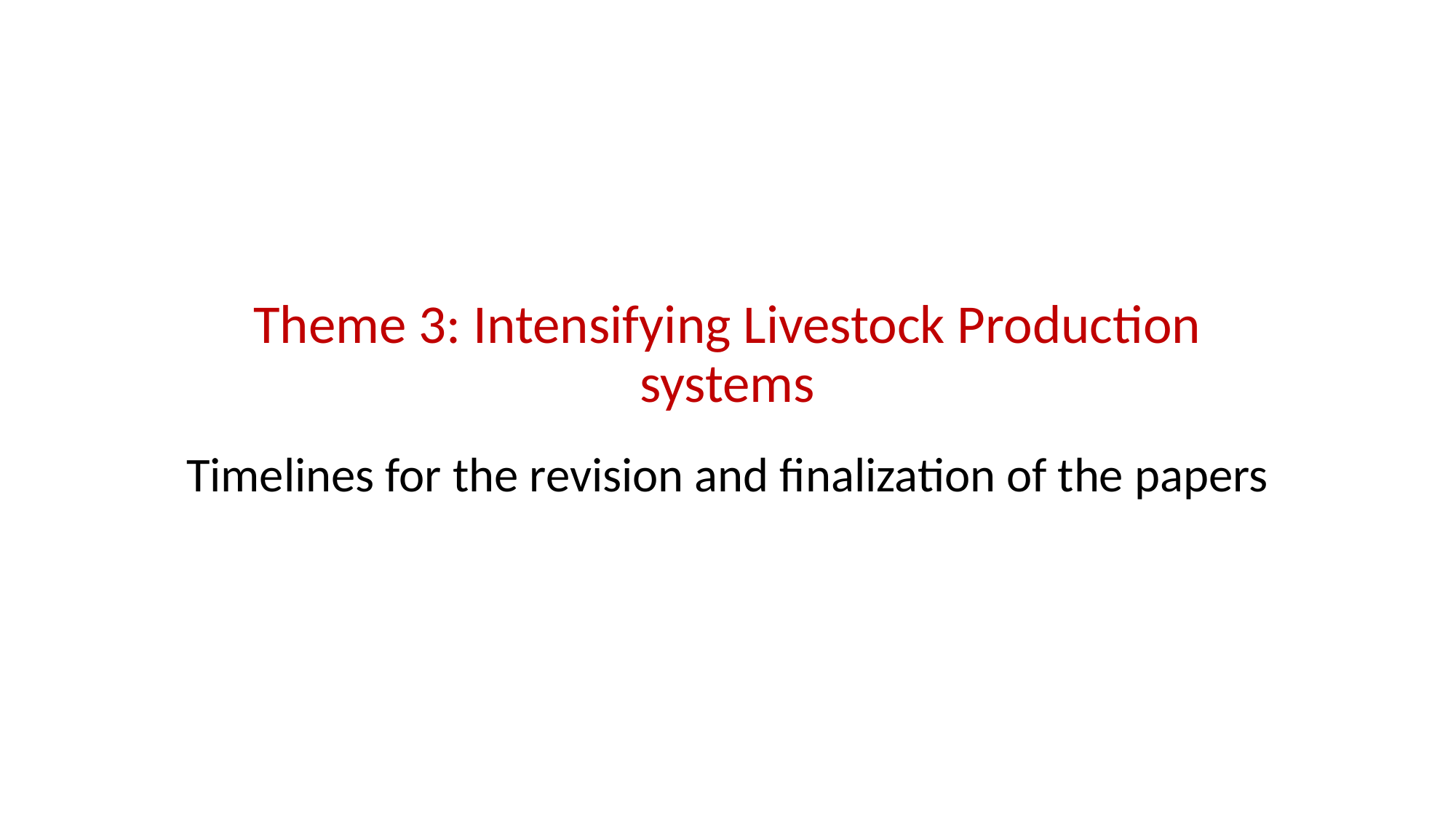

# Theme 3: Intensifying Livestock Production systems
Timelines for the revision and finalization of the papers